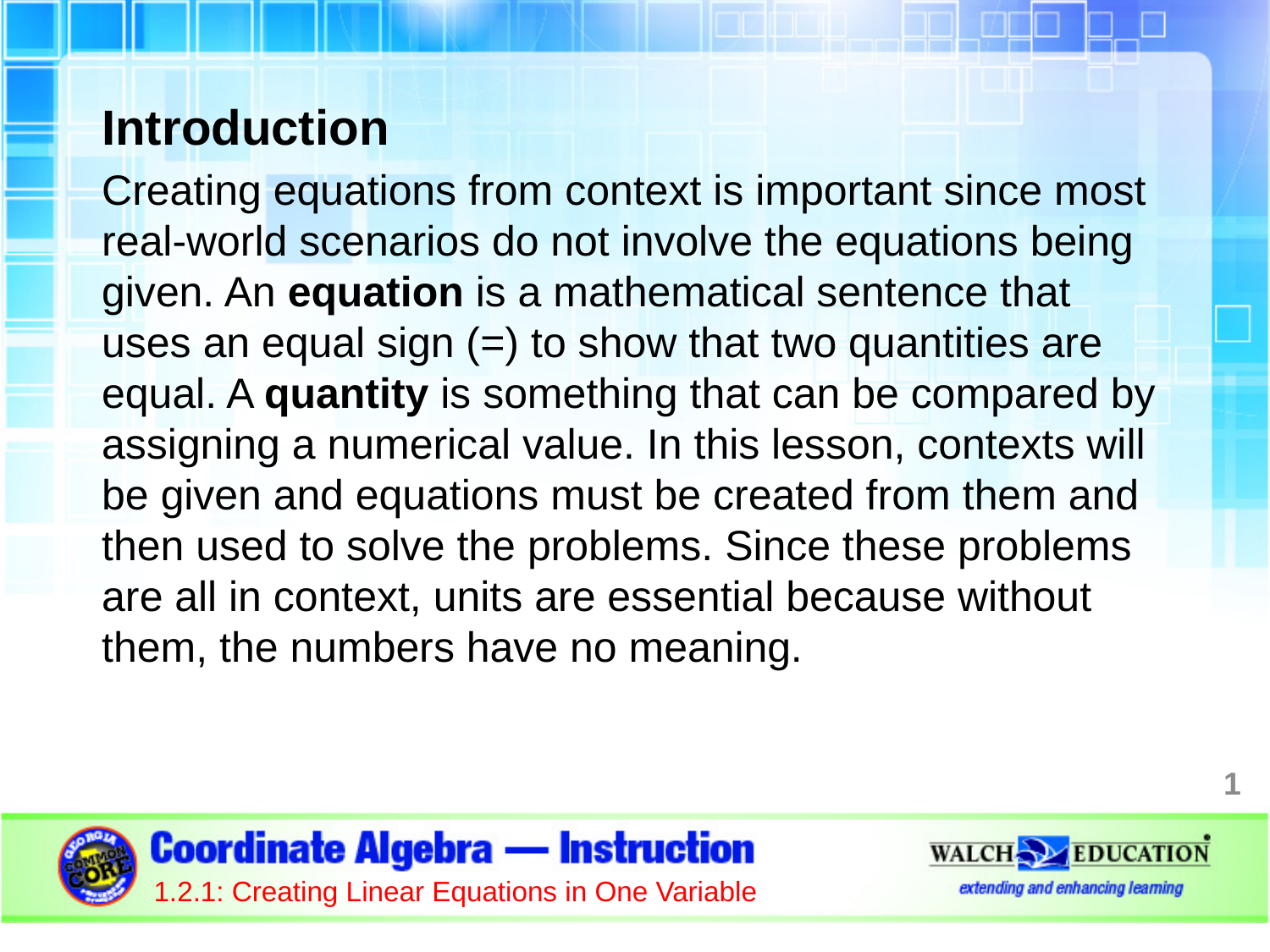

Introduction
Creating equations from context is important since most real-world scenarios do not involve the equations being given. An equation is a mathematical sentence that uses an equal sign (=) to show that two quantities are equal. A quantity is something that can be compared by assigning a numerical value. In this lesson, contexts will be given and equations must be created from them and then used to solve the problems. Since these problems are all in context, units are essential because without them, the numbers have no meaning.
1
1.2.1: Creating Linear Equations in One Variable